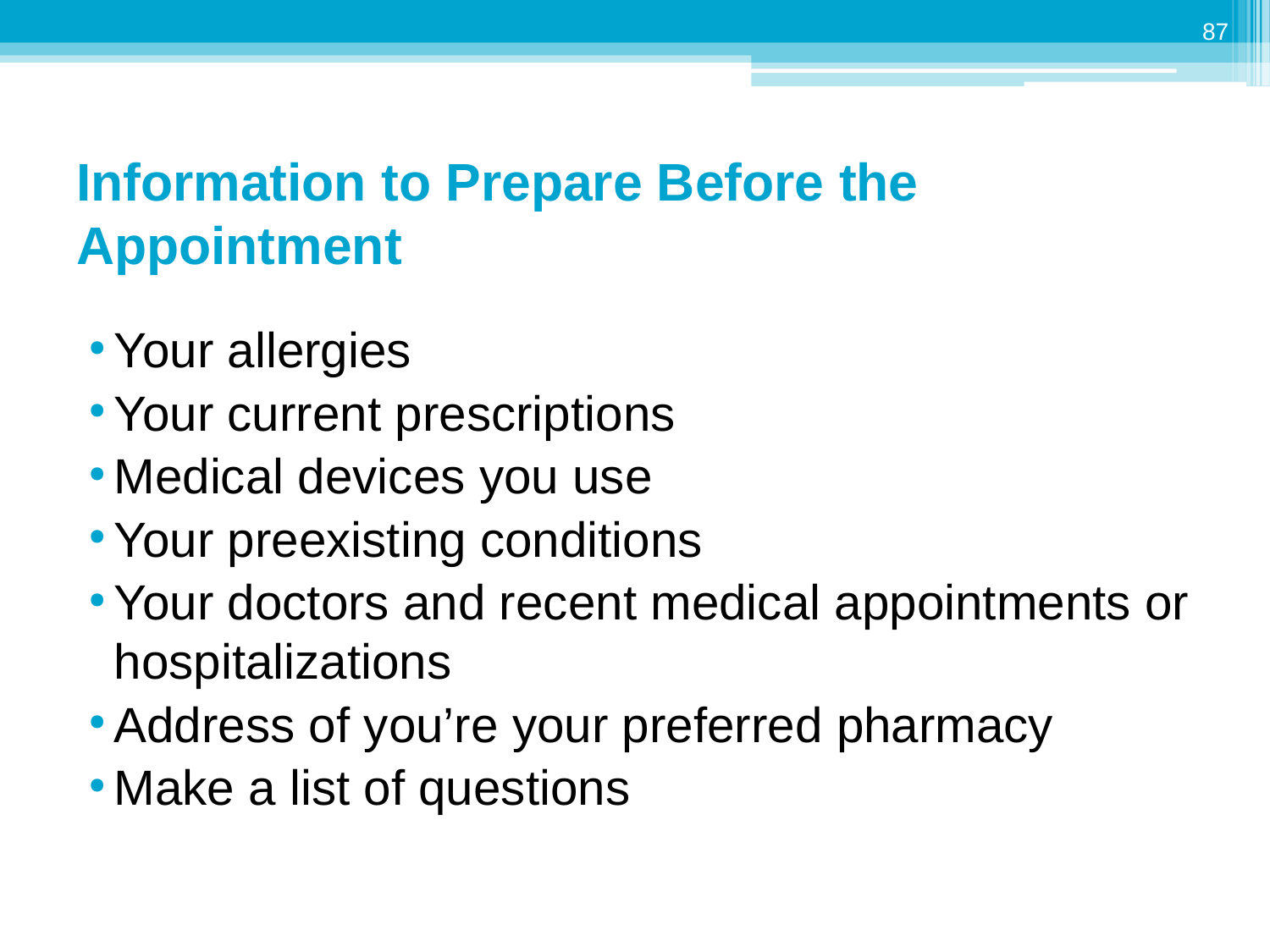

87
# Information to Prepare Before the Appointment
Your allergies
Your current prescriptions
Medical devices you use
Your preexisting conditions
Your doctors and recent medical appointments or hospitalizations
Address of you’re your preferred pharmacy
Make a list of questions